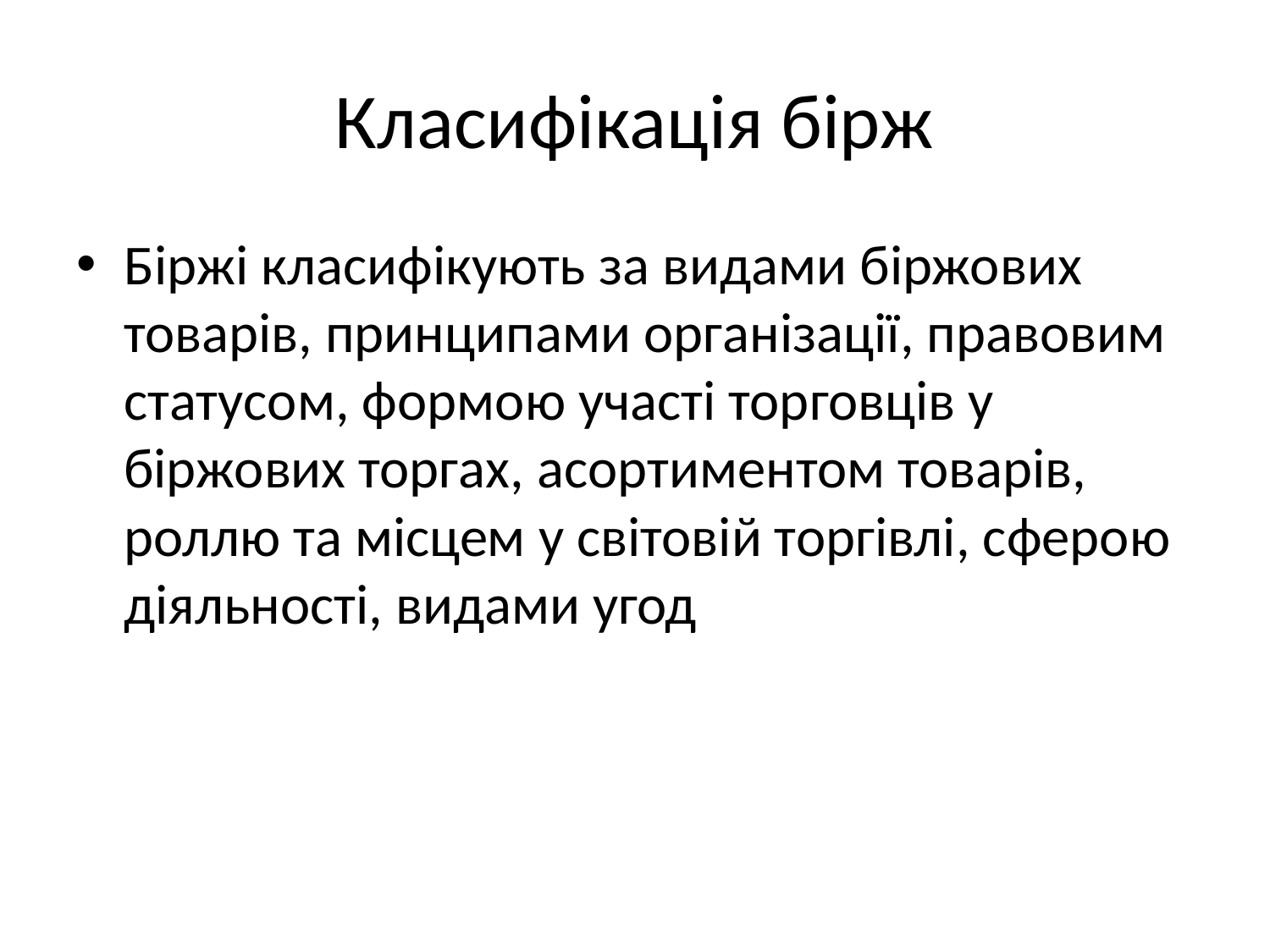

# Класифікація бірж
Біржі класифікують за видами біржових товарів, принципами організації, правовим статусом, формою участі торговців у біржових торгах, асортиментом товарів, роллю та місцем у світовій торгівлі, сферою діяльності, видами угод